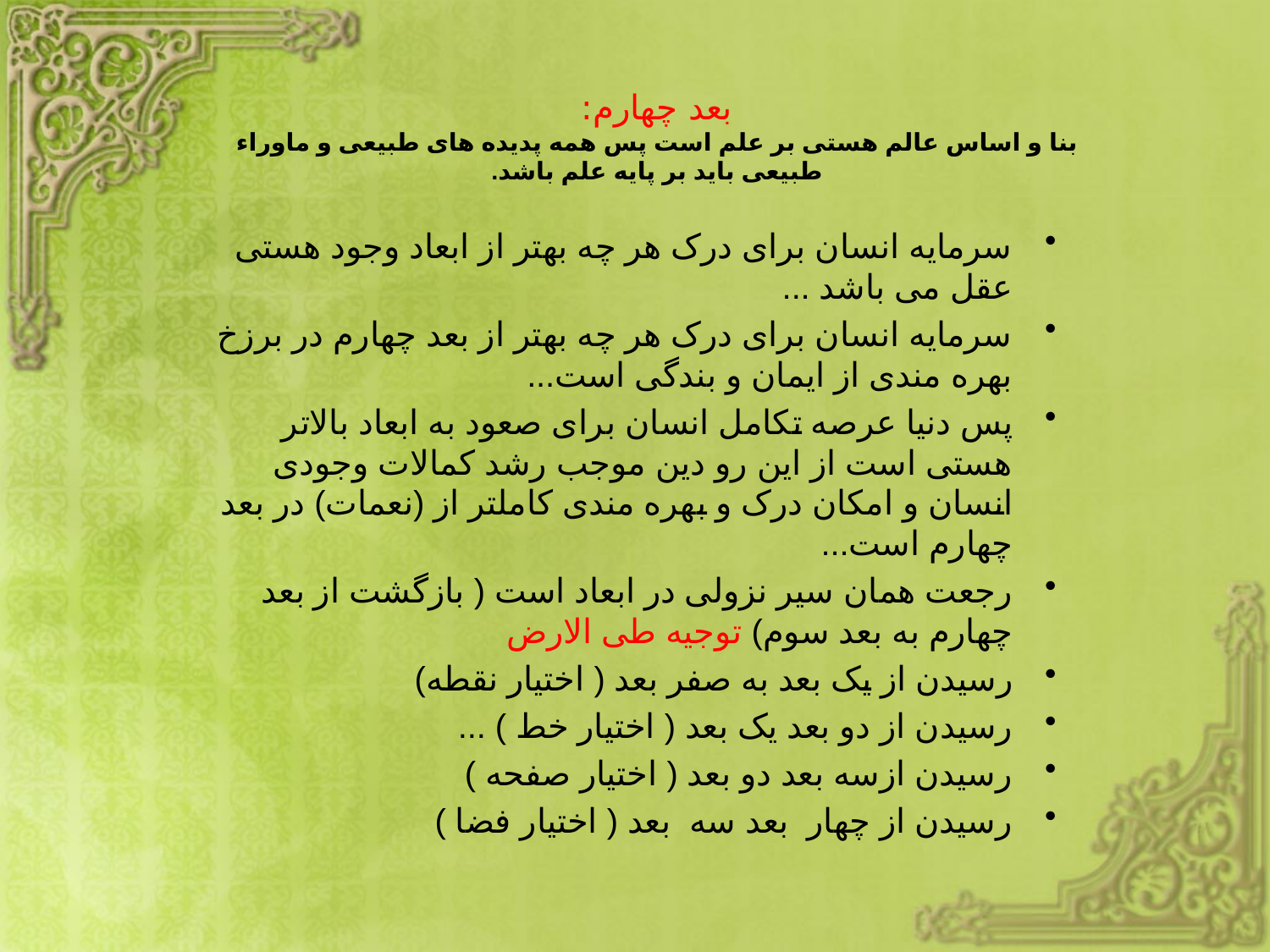

# بعد چهارم: بنا و اساس عالم هستی بر علم است پس همه پدیده های طبیعی و ماوراء طبیعی باید بر پایه علم باشد.
سرمایه انسان برای درک هر چه بهتر از ابعاد وجود هستی عقل می باشد ...
سرمایه انسان برای درک هر چه بهتر از بعد چهارم در برزخ بهره مندی از ایمان و بندگی است...
پس دنیا عرصه تکامل انسان برای صعود به ابعاد بالاتر هستی است از این رو دین موجب رشد کمالات وجودی انسان و امکان درک و بهره مندی کاملتر از (نعمات) در بعد چهارم است...
رجعت همان سیر نزولی در ابعاد است ( بازگشت از بعد چهارم به بعد سوم) توجیه طی الارض
رسیدن از یک بعد به صفر بعد ( اختیار نقطه)
رسیدن از دو بعد یک بعد ( اختیار خط ) ...
رسیدن ازسه بعد دو بعد ( اختیار صفحه )
رسیدن از چهار  بعد سه  بعد ( اختیار فضا )